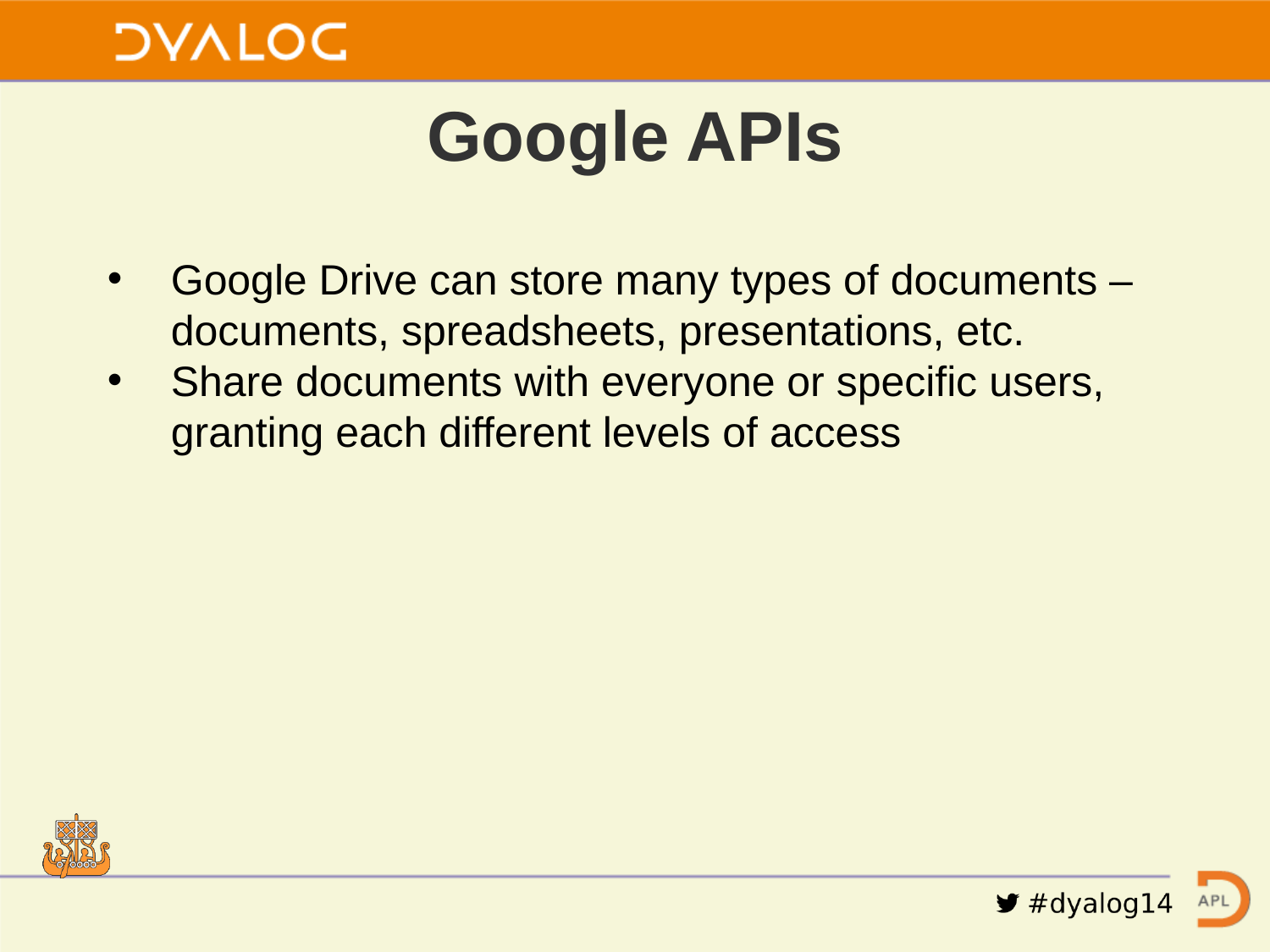

# Google APIs
Google Drive can store many types of documents – documents, spreadsheets, presentations, etc.
Share documents with everyone or specific users, granting each different levels of access